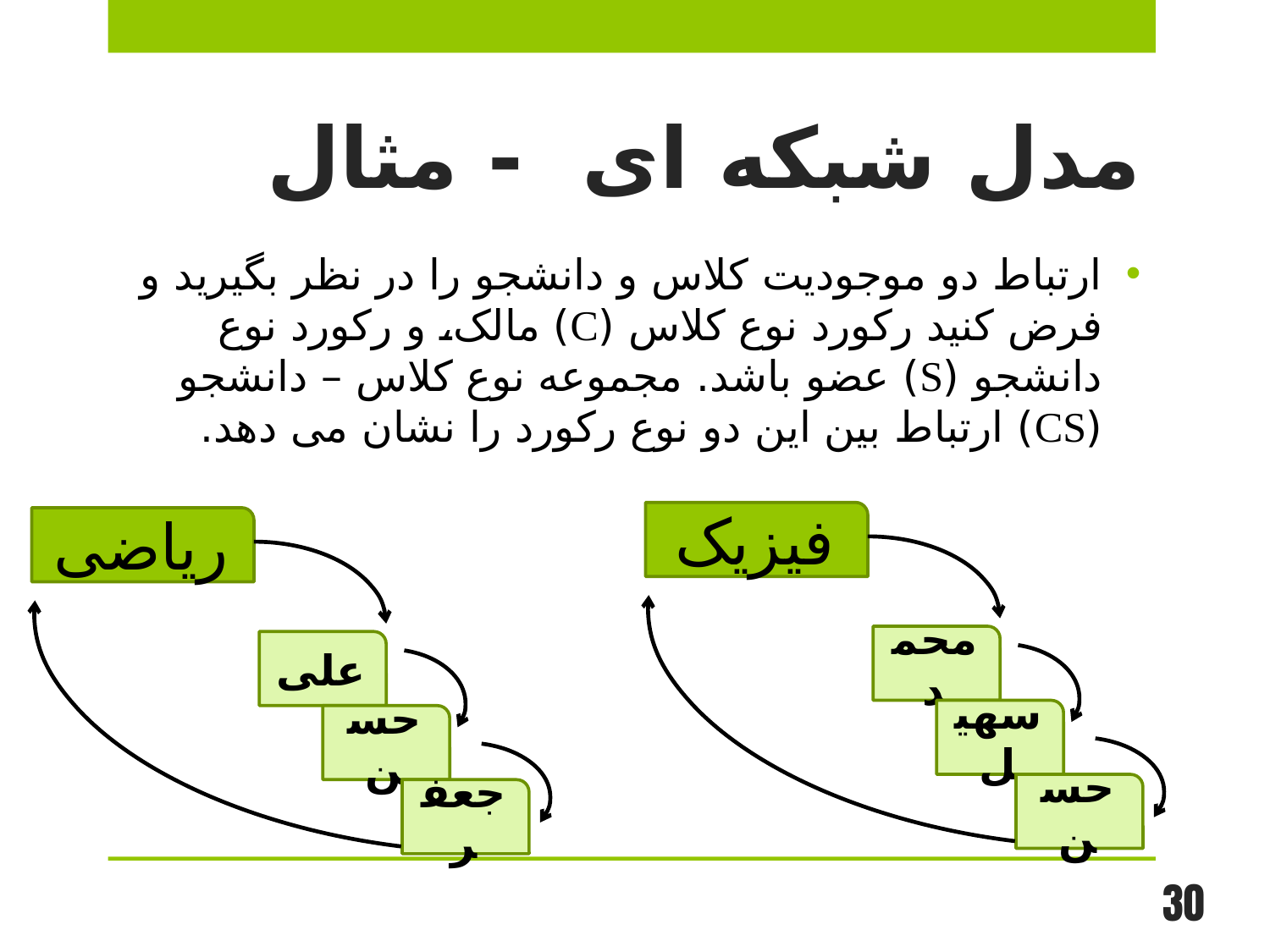

# مدل شبکه ای  - مثال
ارتباط دو موجودیت کلاس و دانشجو را در نظر بگیرید و فرض کنید رکورد نوع کلاس (C) مالک، و رکورد نوع دانشجو (S) عضو باشد. مجموعه نوع کلاس – دانشجو (CS) ارتباط بین این دو نوع رکورد را نشان می دهد.

فیزیک
ریاضی

محمد
علی

سهیل
حسن

حسن
جعفر
30